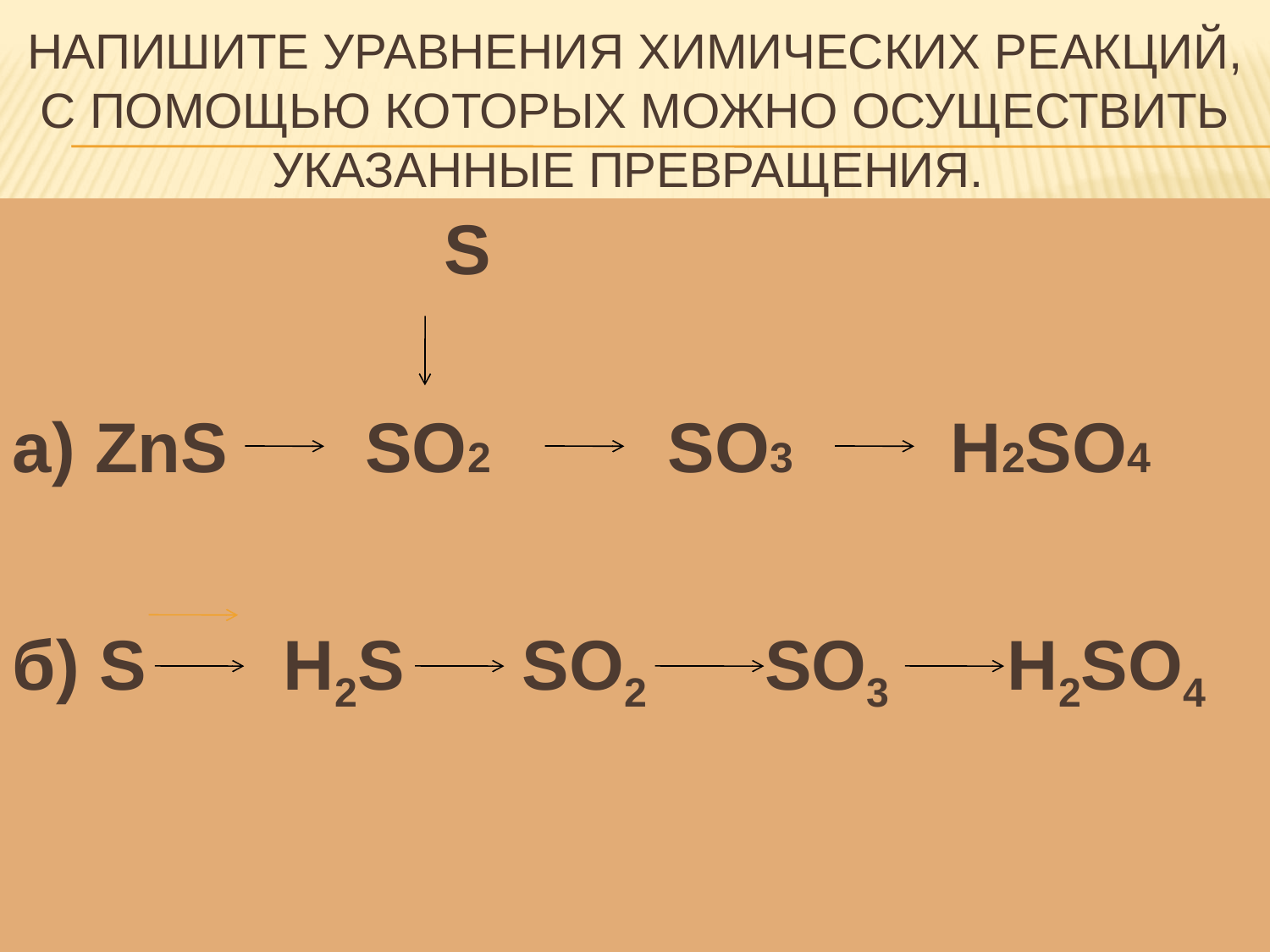

# Напишите уравнения химических реакций, с помощью которых можно осуществить указанные превращения.
                          S

а) ZnS       SO2         SO3        H2SO4

б) S       H2S      SO2      SO3      H2SO4